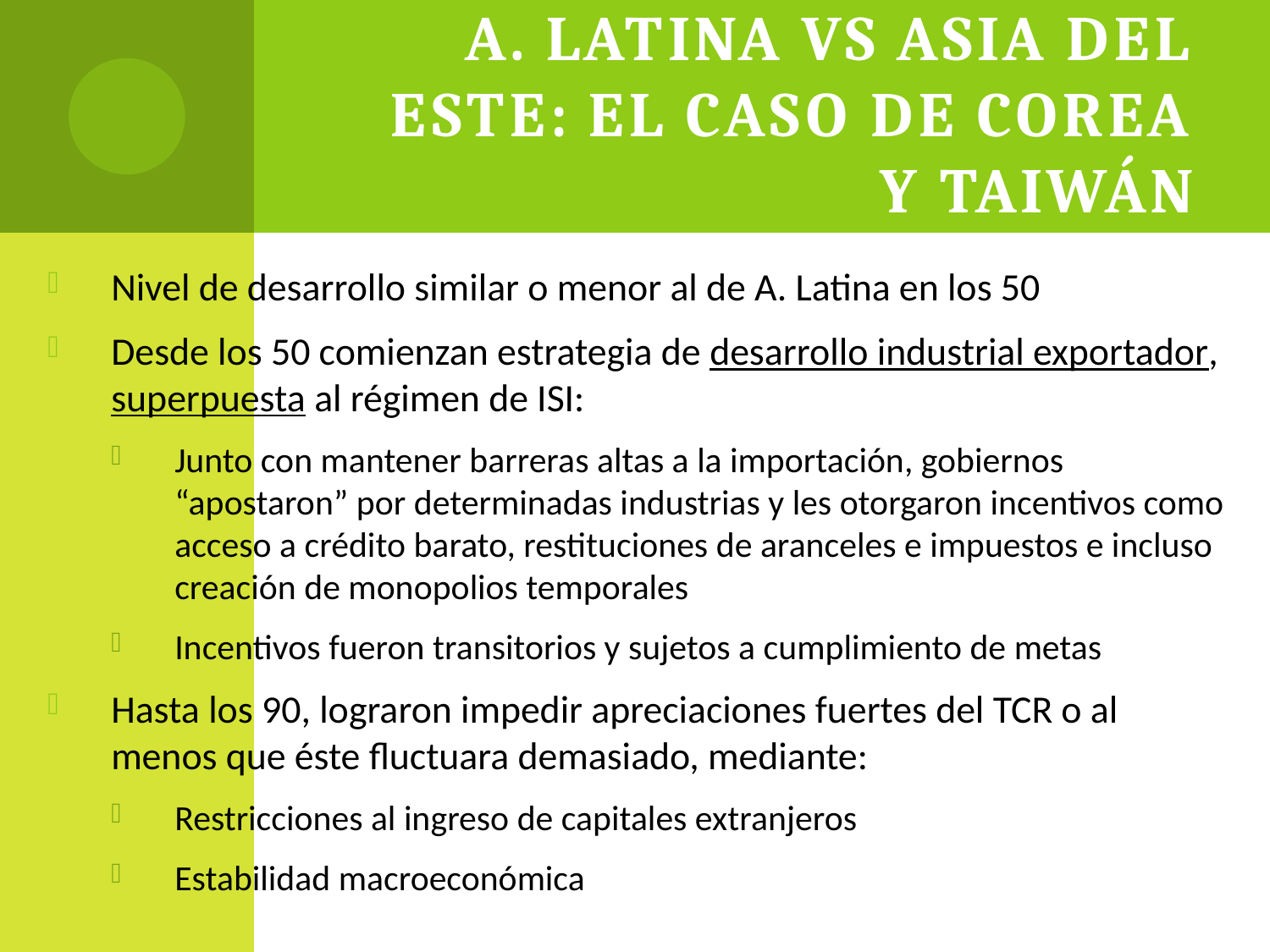

# A. Latina vs Asia del Este: El caso de Corea y Taiwán
Nivel de desarrollo similar o menor al de A. Latina en los 50
Desde los 50 comienzan estrategia de desarrollo industrial exportador, superpuesta al régimen de ISI:
Junto con mantener barreras altas a la importación, gobiernos “apostaron” por determinadas industrias y les otorgaron incentivos como acceso a crédito barato, restituciones de aranceles e impuestos e incluso creación de monopolios temporales
Incentivos fueron transitorios y sujetos a cumplimiento de metas
Hasta los 90, lograron impedir apreciaciones fuertes del TCR o al menos que éste fluctuara demasiado, mediante:
Restricciones al ingreso de capitales extranjeros
Estabilidad macroeconómica